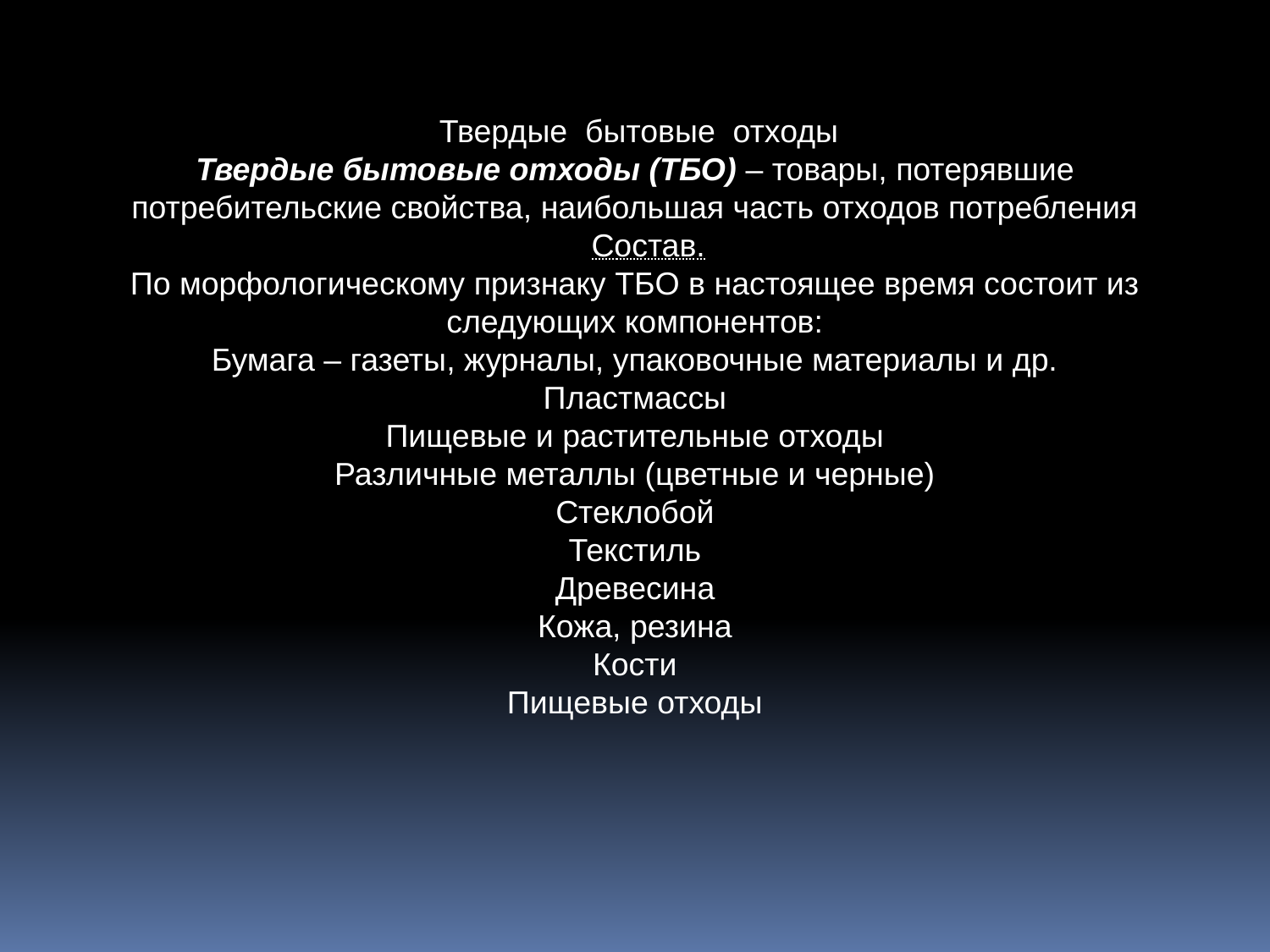

Твердые  бытовые  отходы
Твердые бытовые отходы (ТБО) – товары, потерявшие потребительские свойства, наибольшая часть отходов потребления
   Состав.
По морфологическому признаку ТБО в настоящее время состоит из следующих компонентов:
Бумага – газеты, журналы, упаковочные материалы и др.
Пластмассы
Пищевые и растительные отходы
Различные металлы (цветные и черные)
Стеклобой
Текстиль
Древесина
Кожа, резина
Кости
Пищевые отходы